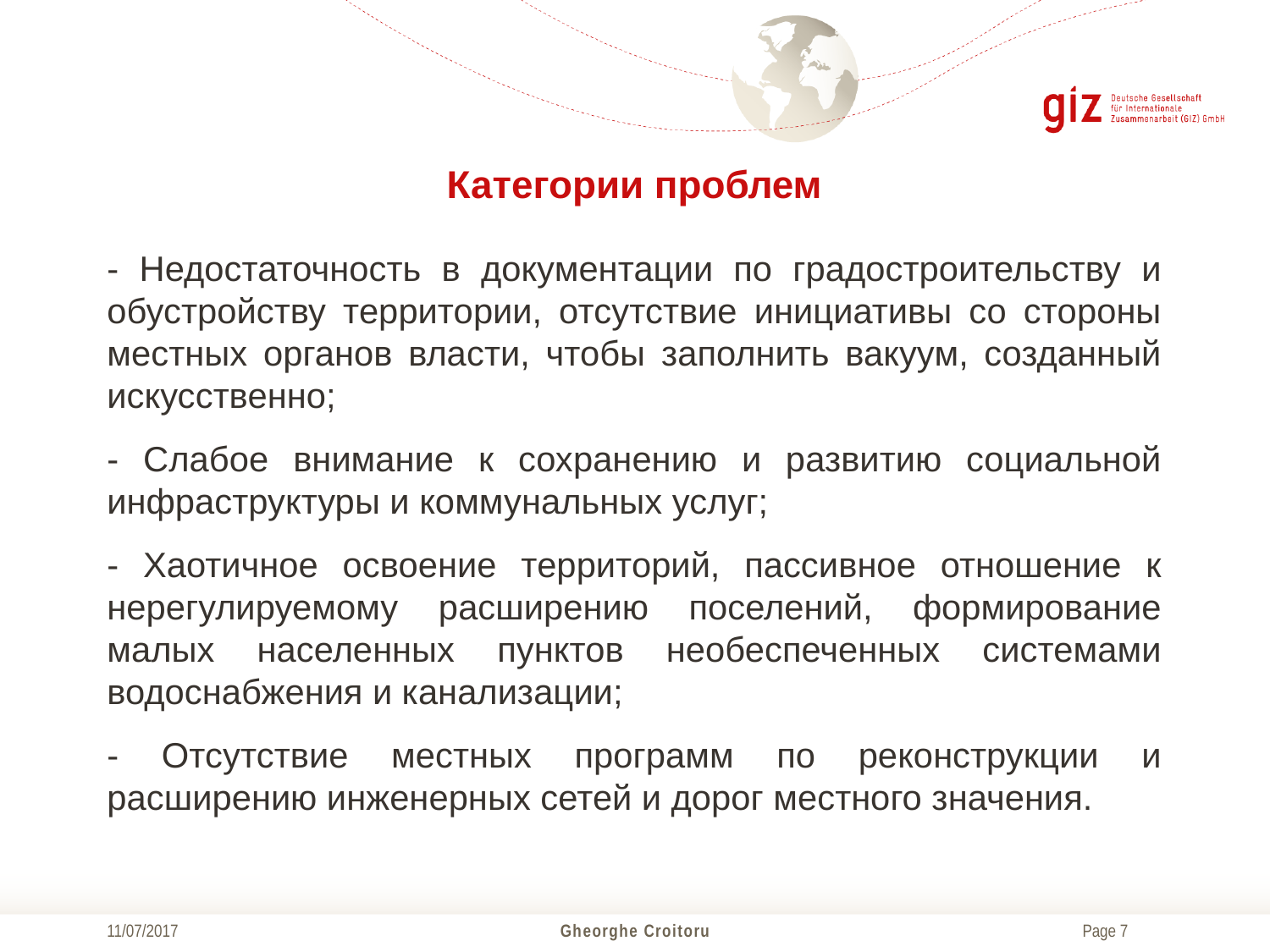

# Категории проблем
- Недостаточность в документации по градостроительству и обустройству территории, отсутствие инициативы со стороны местных органов власти, чтобы заполнить вакуум, созданный искусственно;
- Слабое внимание к сохранению и развитию социальной инфраструктуры и коммунальных услуг;
- Хаотичное освоение территорий, пассивное отношение к нерегулируемому расширению поселений, формирование малых населенных пунктов необеспеченных системами водоснабжения и канализации;
- Отсутствие местных программ по реконструкции и расширению инженерных сетей и дорог местного значения.
11/07/2017
Gheorghe Croitoru